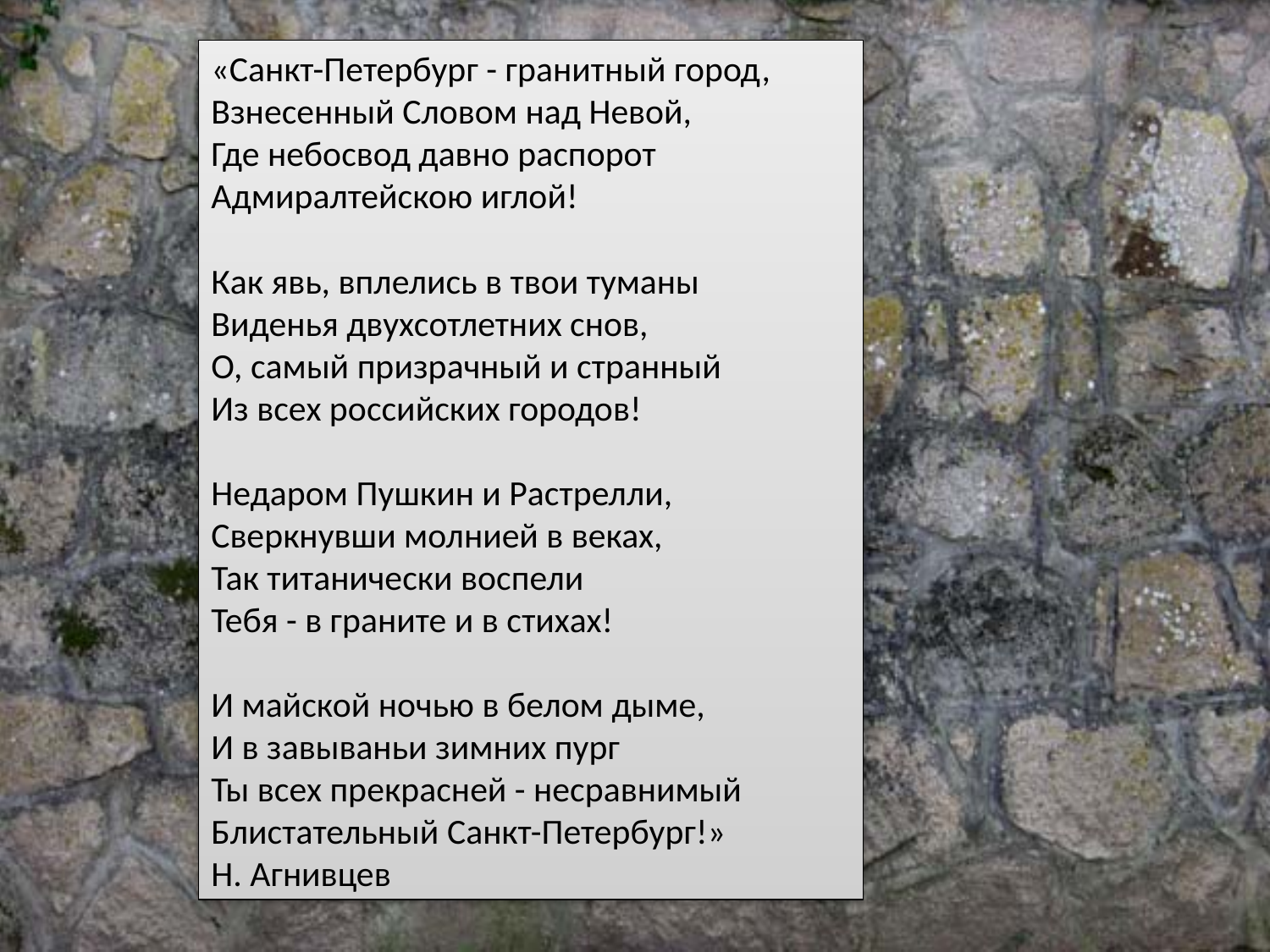

«Санкт-Петербург - гранитный город,
Взнесенный Словом над Невой,
Где небосвод давно распорот
Адмиралтейскою иглой!
Как явь, вплелись в твои туманы
Виденья двухсотлетних снов,
О, самый призрачный и странный
Из всех российских городов!
Недаром Пушкин и Растрелли,
Сверкнувши молнией в веках,
Так титанически воспели
Тебя - в граните и в стихах!
И майской ночью в белом дыме,
И в завываньи зимних пург
Ты всех прекрасней - несравнимый
Блистательный Санкт-Петербург!»
Н. Агнивцев